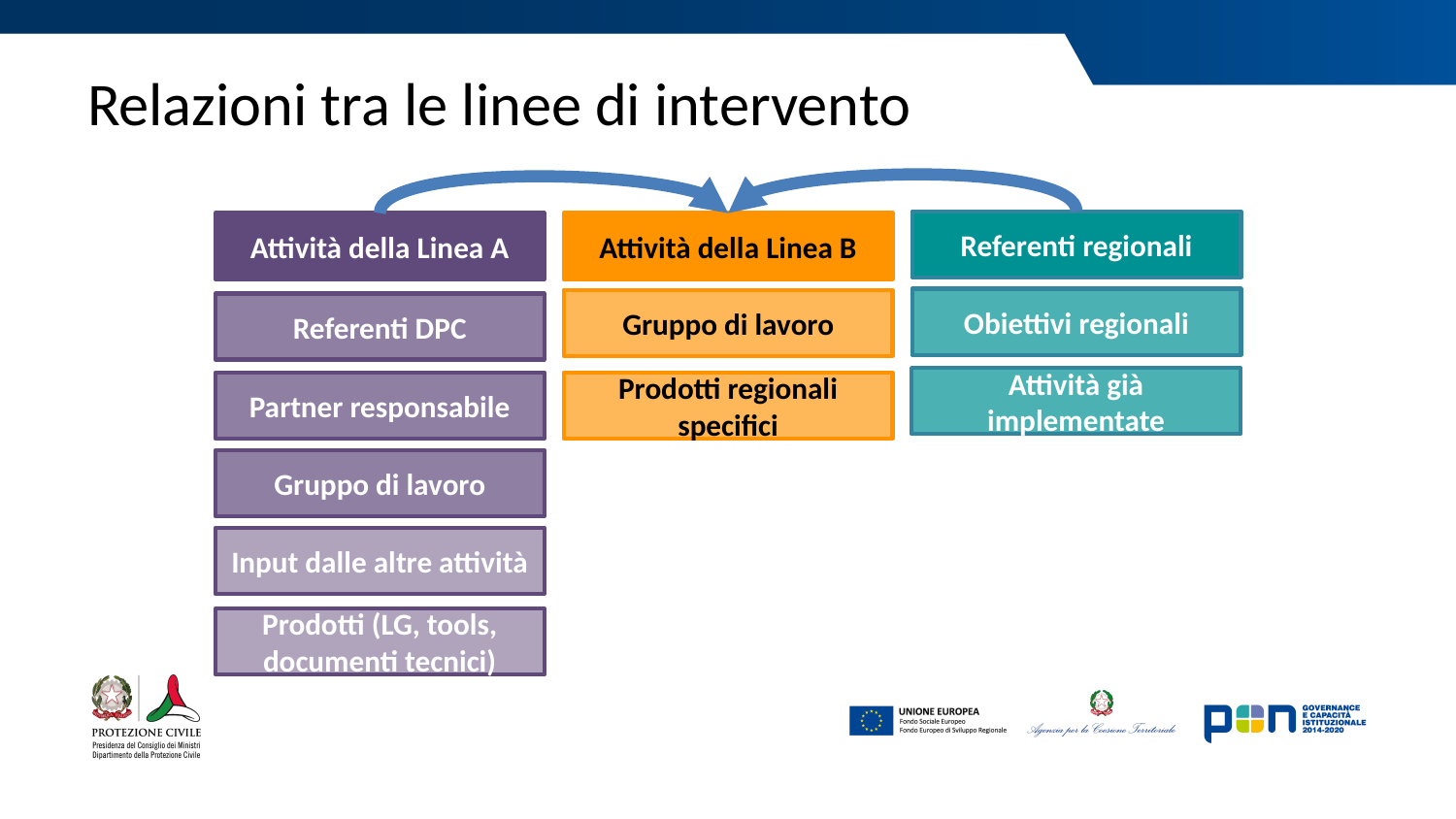

# Relazioni tra le linee di intervento
Referenti regionali
Attività della Linea A
Attività della Linea B
Obiettivi regionali
Gruppo di lavoro
Referenti DPC
Attività già implementate
Prodotti regionali specifici
Partner responsabile
Gruppo di lavoro
Input dalle altre attività
Prodotti (LG, tools, documenti tecnici)
CIMA   CINID   CNR-IRPI   FPM   UNICAL